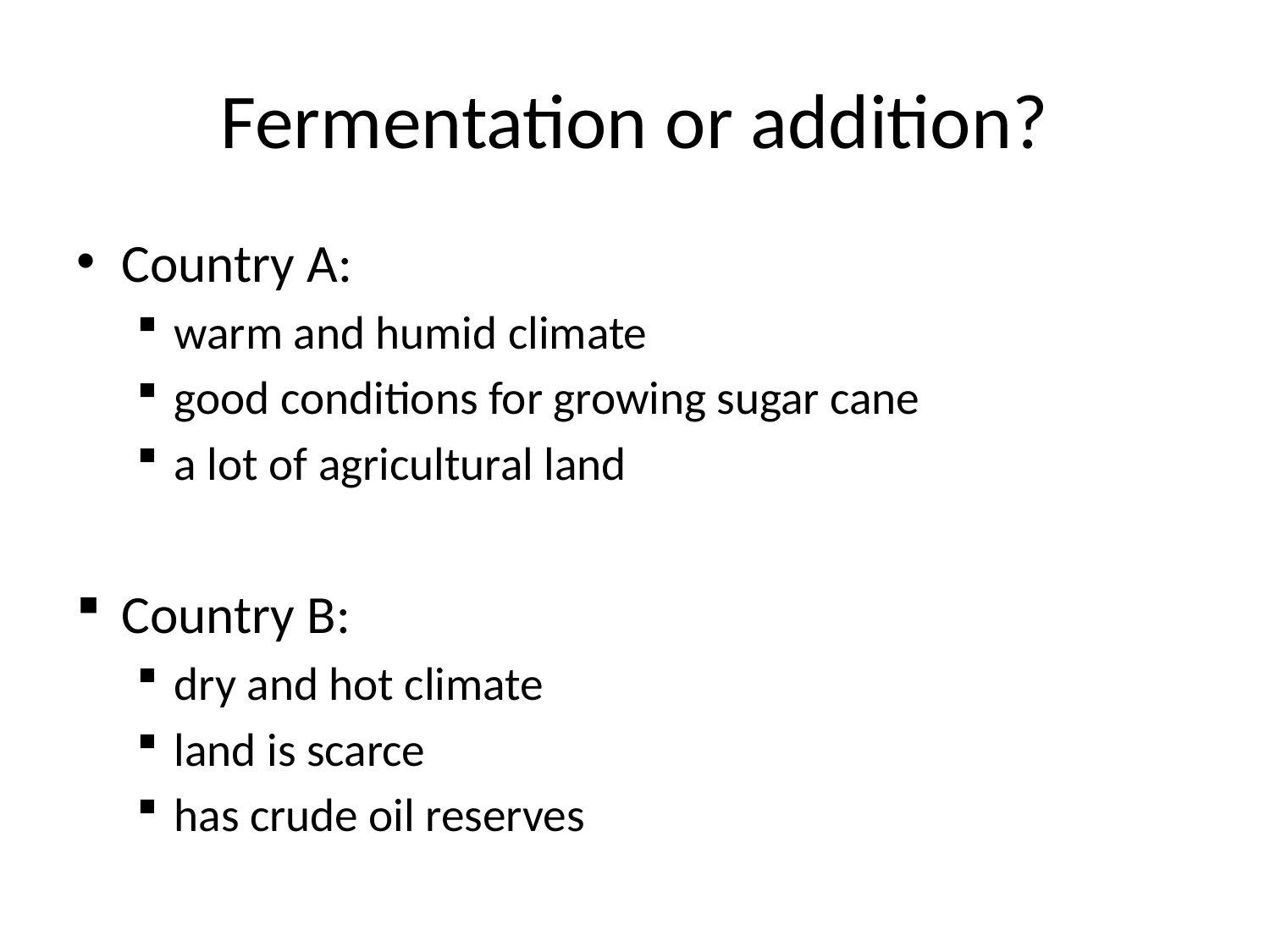

# Fermentation or addition?
Country A:
warm and humid climate
good conditions for growing sugar cane
a lot of agricultural land

Country B:
dry and hot climate
land is scarce
has crude oil reserves